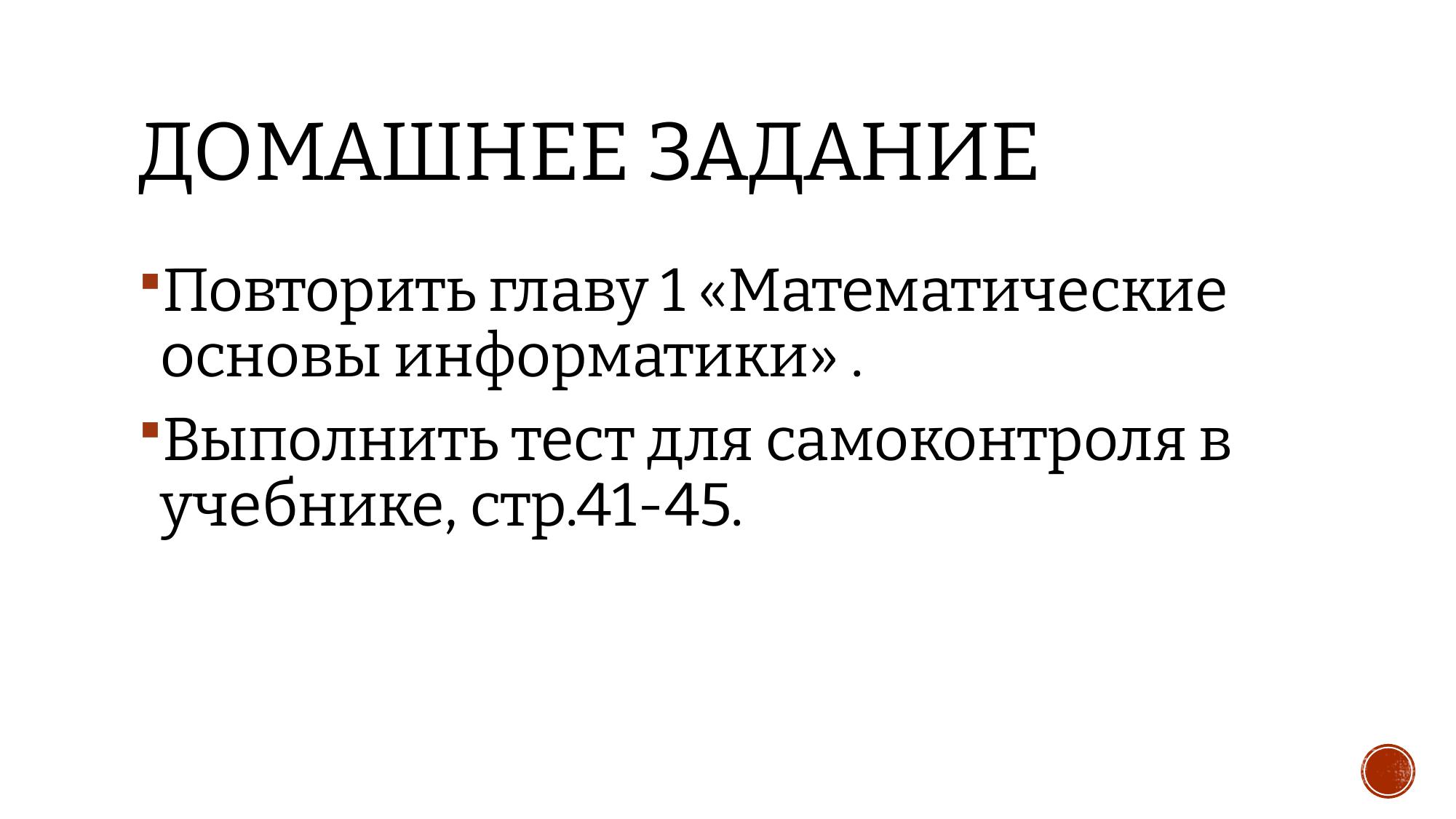

# Домашнее задание
Повторить главу 1 «Математические основы информатики» .
Выполнить тест для самоконтроля в учебнике, стр.41-45.